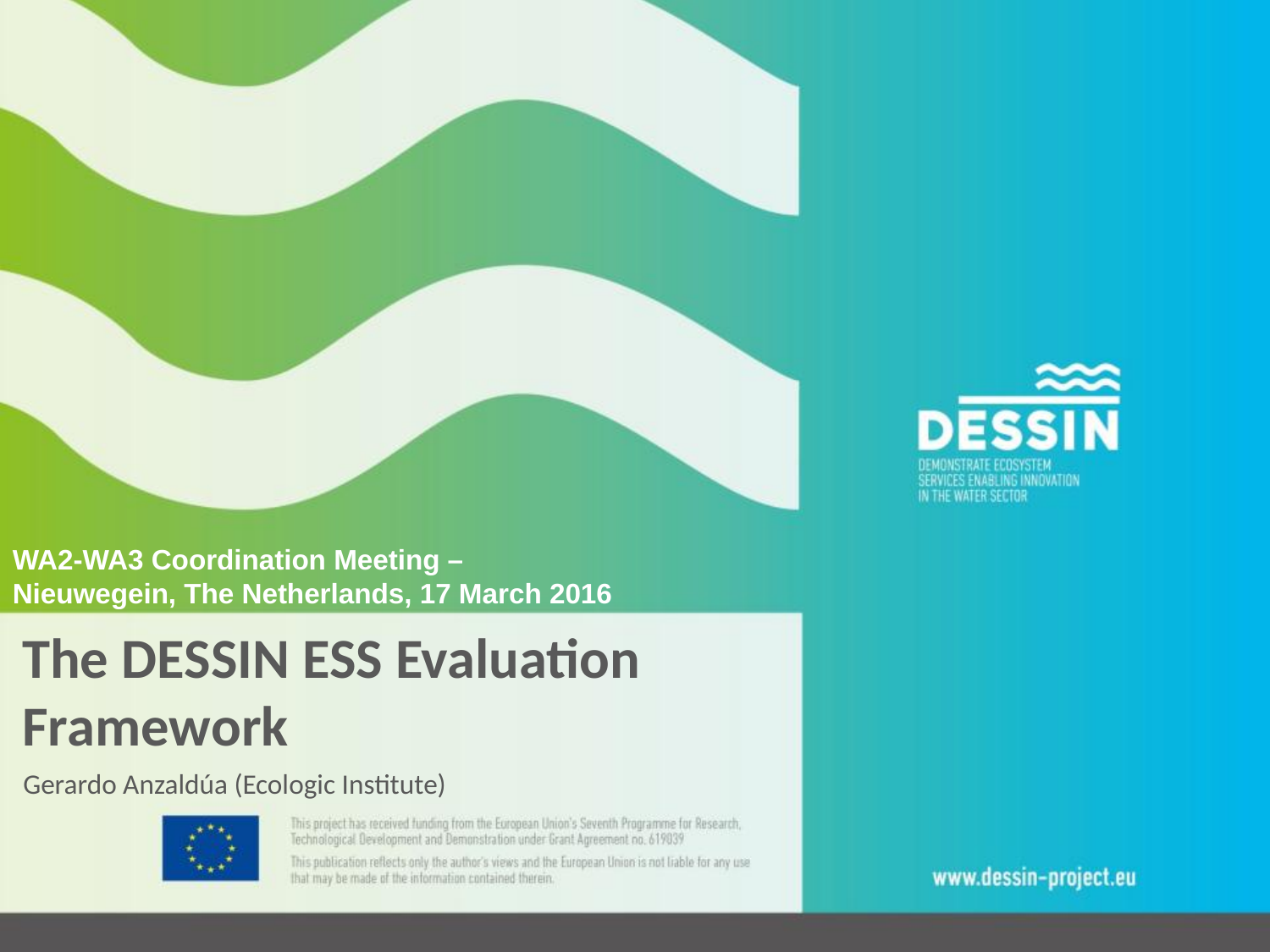

WA2-WA3 Coordination Meeting –
Nieuwegein, The Netherlands, 17 March 2016
The DESSIN ESS Evaluation Framework

Gerardo Anzaldúa (Ecologic Institute)